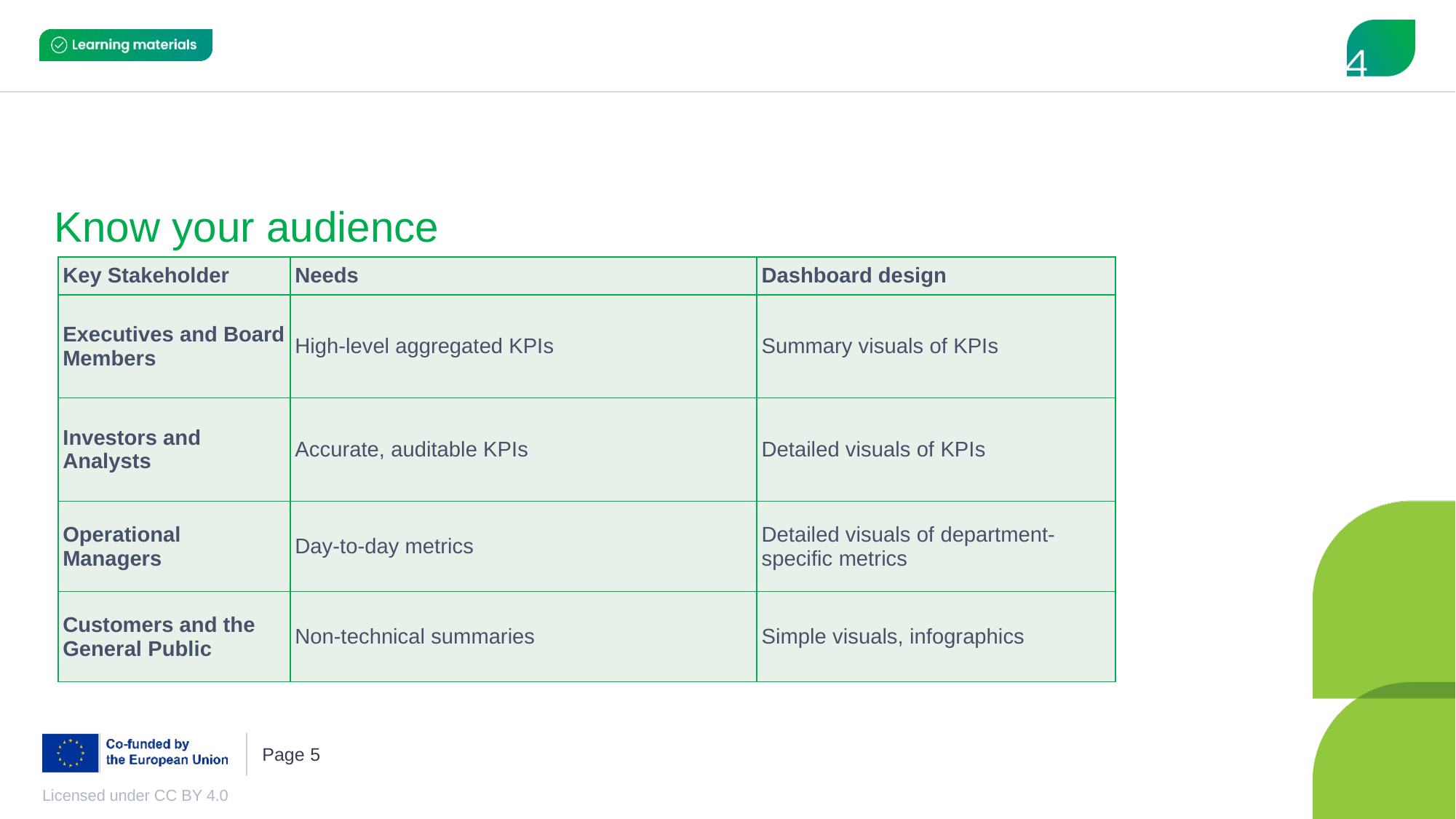

# Know your audience
| Key Stakeholder | Needs | Dashboard design |
| --- | --- | --- |
| Executives and Board Members | High‑level aggregated KPIs | Summary visuals of KPIs |
| Investors and Analysts | Accurate, auditable KPIs | Detailed visuals of KPIs |
| Operational Managers | Day‑to‑day metrics | Detailed visuals of department-specific metrics |
| Customers and the General Public | Non‑technical summaries | Simple visuals, infographics |